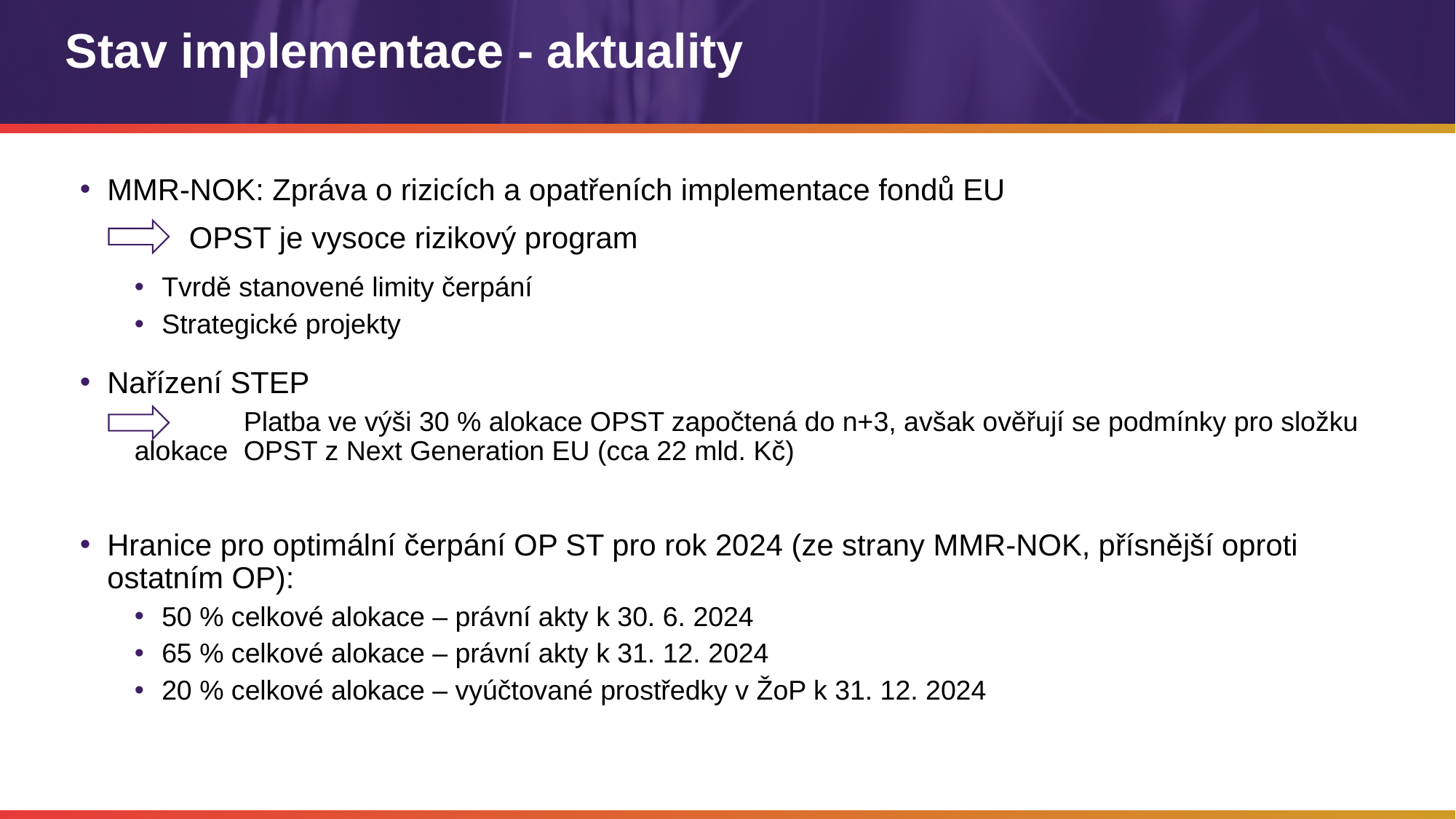

# Stav implementace - aktuality
MMR-NOK: Zpráva o rizicích a opatřeních implementace fondů EU
	OPST je vysoce rizikový program
Tvrdě stanovené limity čerpání
Strategické projekty
Nařízení STEP
	Platba ve výši 30 % alokace OPST započtená do n+3, avšak ověřují se podmínky pro složku alokace 	OPST z Next Generation EU (cca 22 mld. Kč)

Hranice pro optimální čerpání OP ST pro rok 2024 (ze strany MMR-NOK, přísnější oproti ostatním OP):
50 % celkové alokace – právní akty k 30. 6. 2024
65 % celkové alokace – právní akty k 31. 12. 2024
20 % celkové alokace – vyúčtované prostředky v ŽoP k 31. 12. 2024